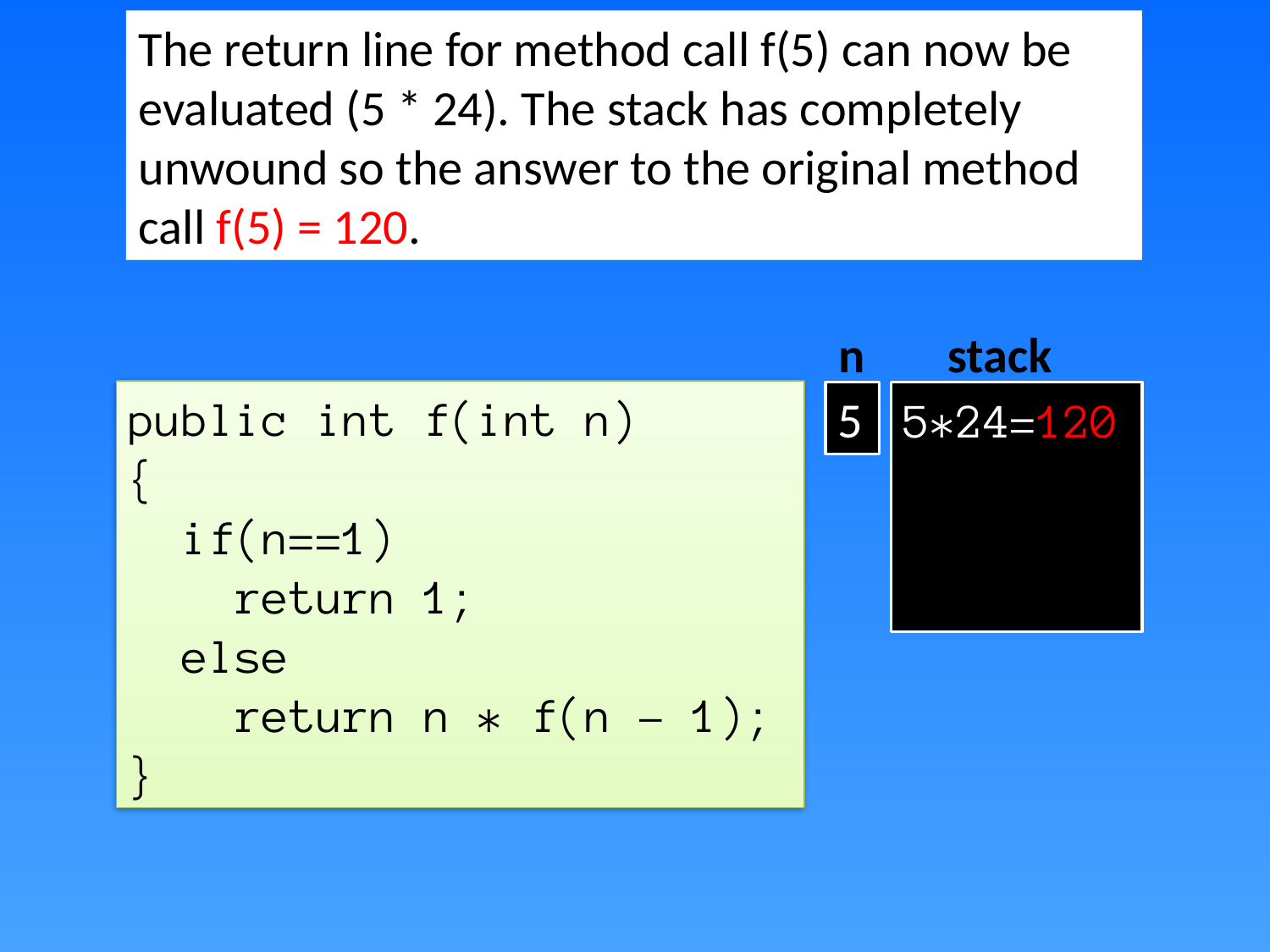

The return line for method call f(5) can now be evaluated (5 * 24). The stack has completely unwound so the answer to the original method call f(5) = 120.
n
stack
public int f(int n)
{
  if(n==1)
    return 1;
  else
    return n * f(n – 1);
}
5
5*24=120